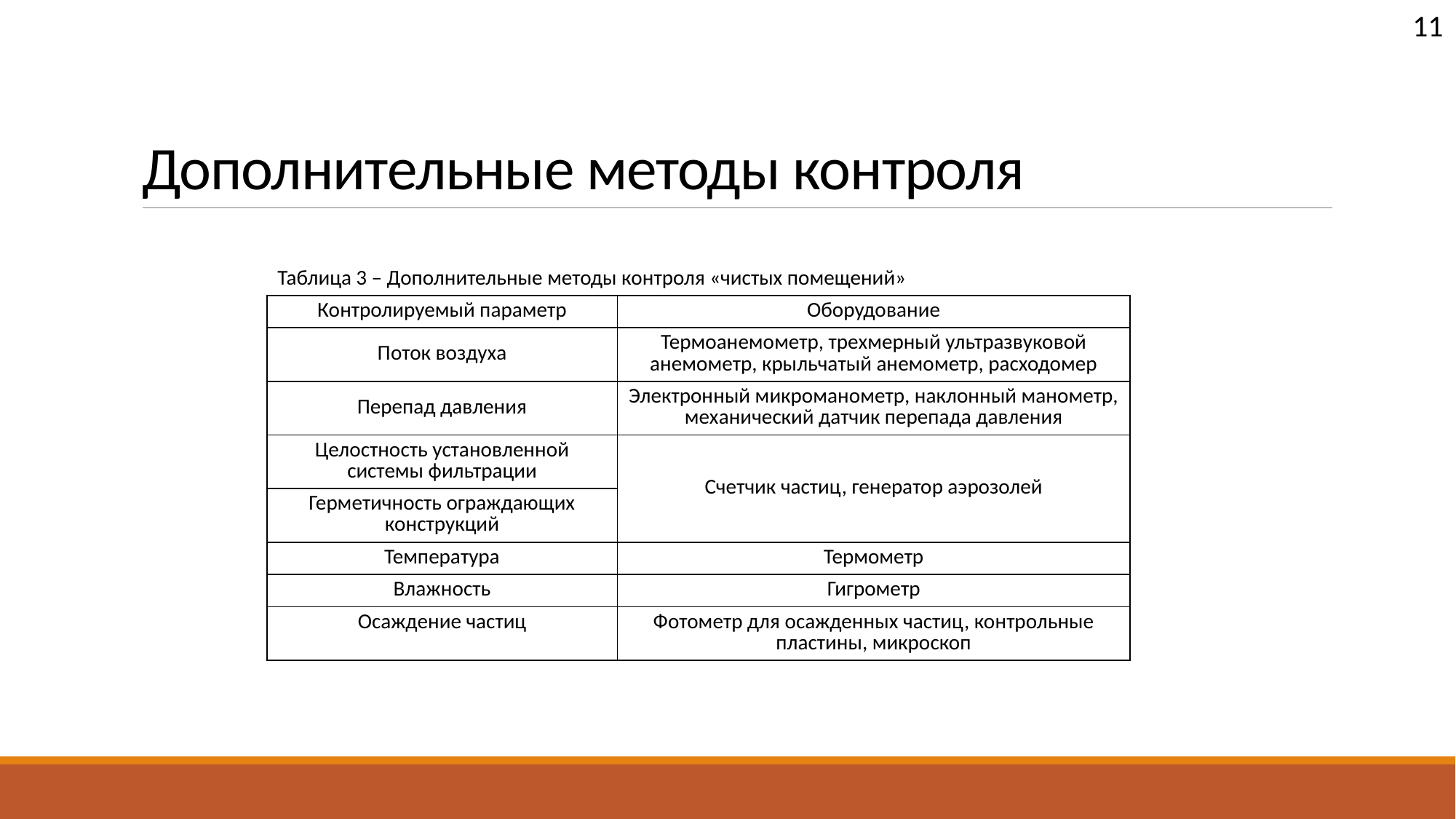

11
# Дополнительные методы контроля
Таблица 3 – Дополнительные методы контроля «чистых помещений»
| Контролируемый параметр | Оборудование |
| --- | --- |
| Поток воздуха | Термоанемометр, трехмерный ультразвуковой анемометр, крыльчатый анемометр, расходомер |
| Перепад давления | Электронный микроманометр, наклонный манометр, механический датчик перепада давления |
| Целостность установленной системы фильтрации | Счетчик частиц, генератор аэрозолей |
| Герметичность ограждающих конструкций |  |
| Температура | Термометр |
| Влажность | Гигрометр |
| Осаждение частиц | Фотометр для осажденных частиц, контрольные пластины, микроскоп |